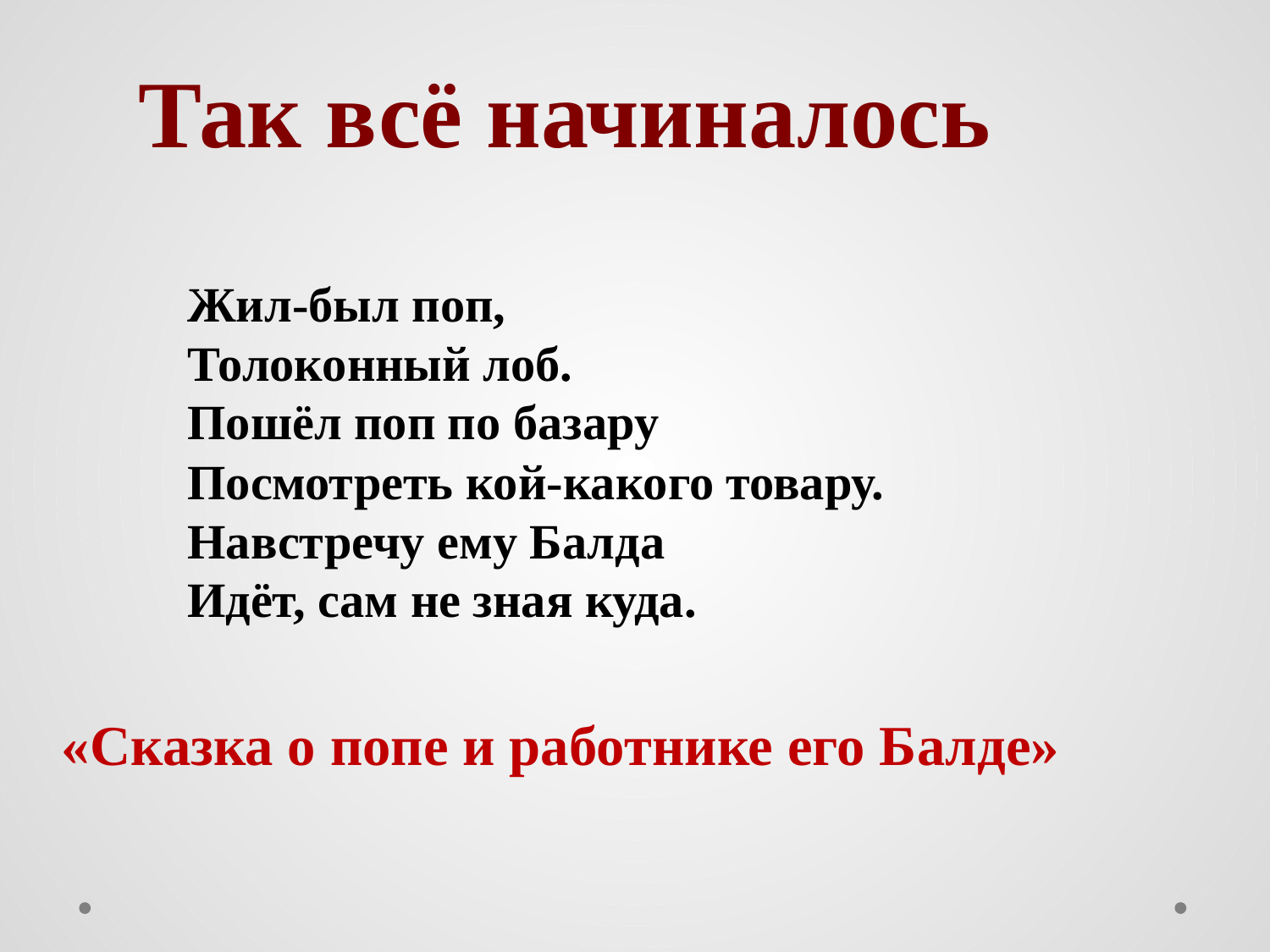

Так всё начиналось
Жил-был поп,
Толоконный лоб.
Пошёл поп по базару
Посмотреть кой-какого товару.
Навстречу ему Балда
Идёт, сам не зная куда.
«Сказка о попе и работнике его Балде»